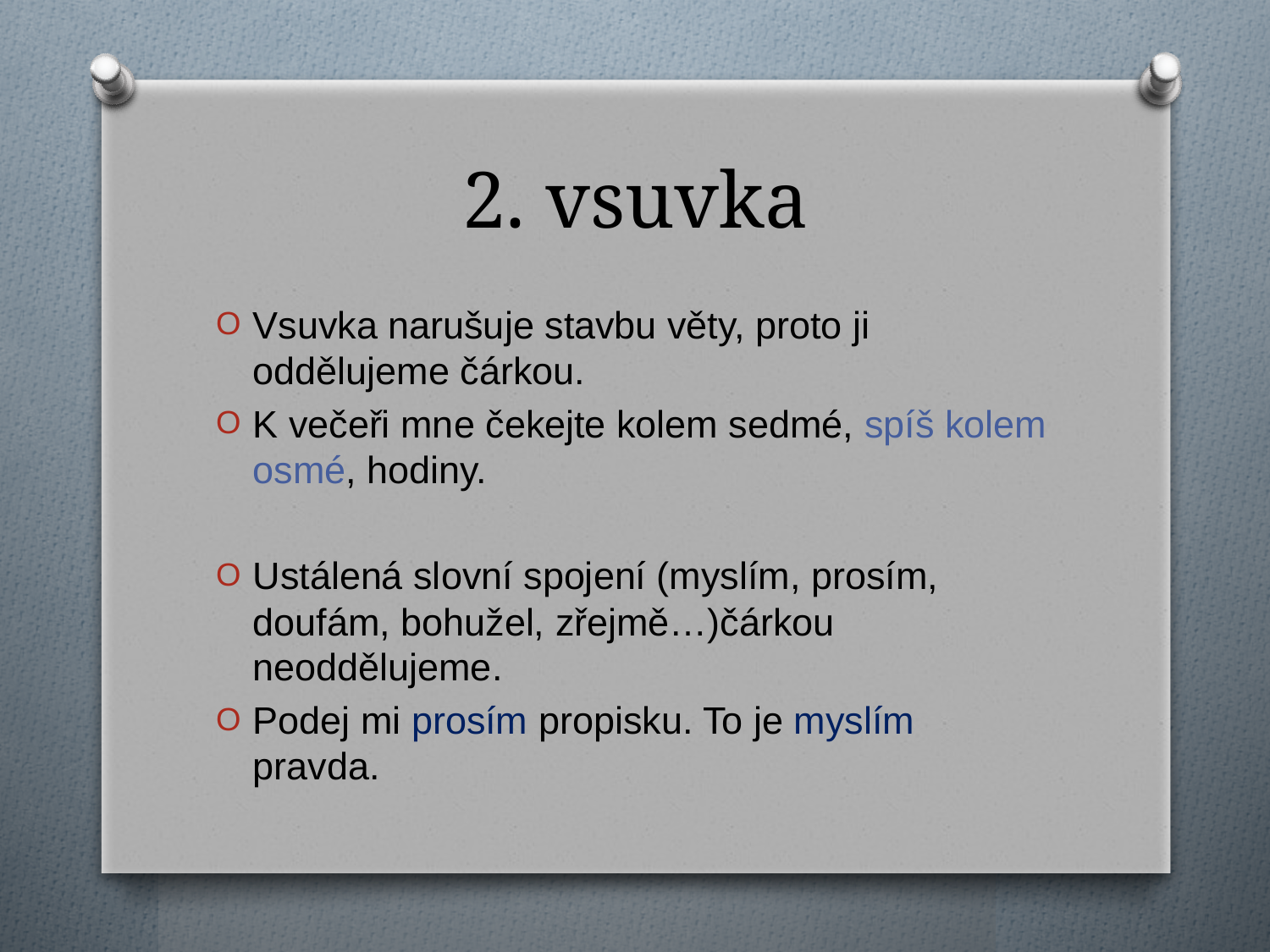

# 2. vsuvka
Vsuvka narušuje stavbu věty, proto ji oddělujeme čárkou.
K večeři mne čekejte kolem sedmé, spíš kolem osmé, hodiny.

Ustálená slovní spojení (myslím, prosím, doufám, bohužel, zřejmě…)čárkou neoddělujeme.
Podej mi prosím propisku. To je myslím pravda.